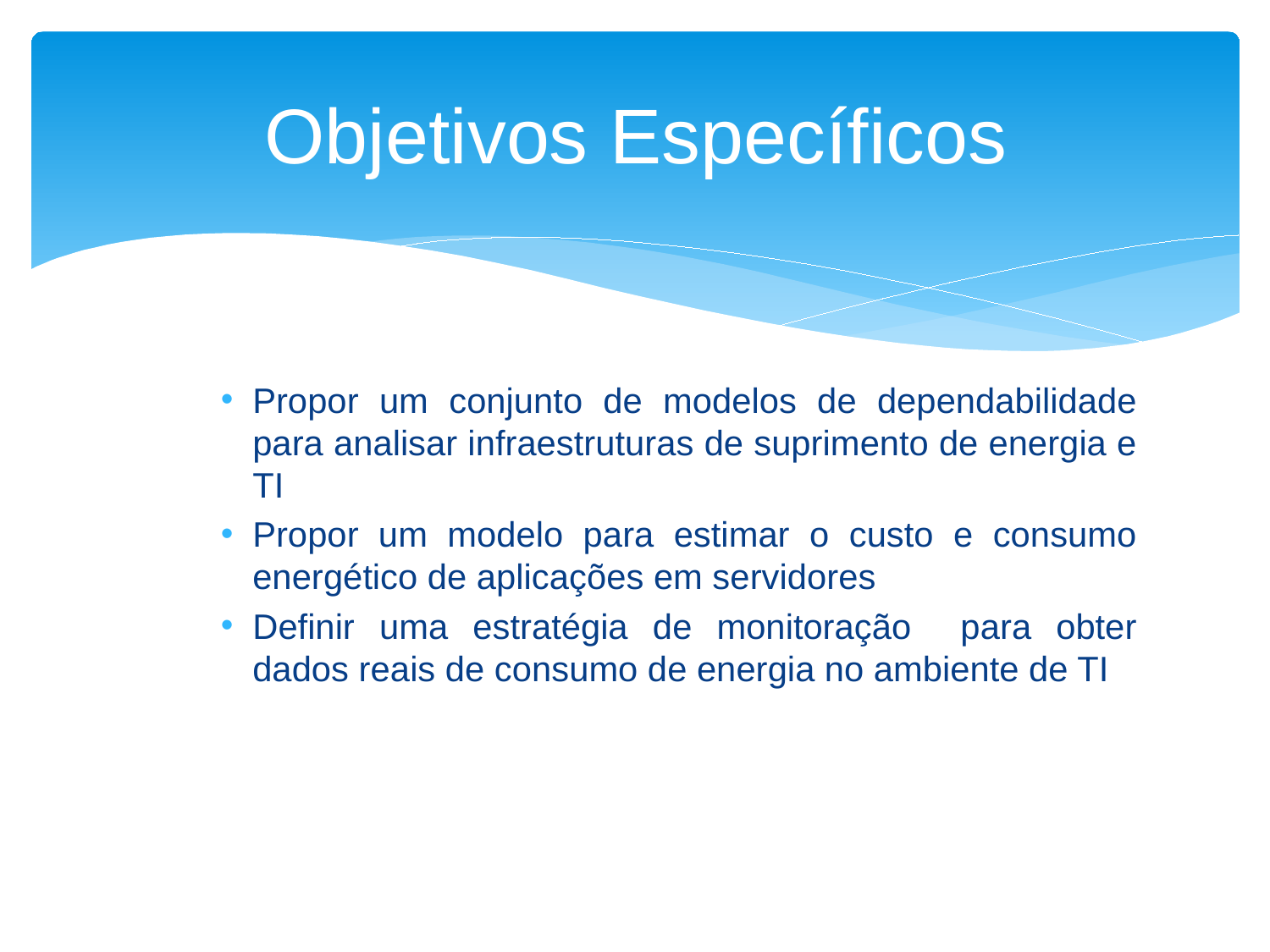

# Objetivos Específicos
Propor um conjunto de modelos de dependabilidade para analisar infraestruturas de suprimento de energia e TI
Propor um modelo para estimar o custo e consumo energético de aplicações em servidores
Definir uma estratégia de monitoração  para obter dados reais de consumo de energia no ambiente de TI